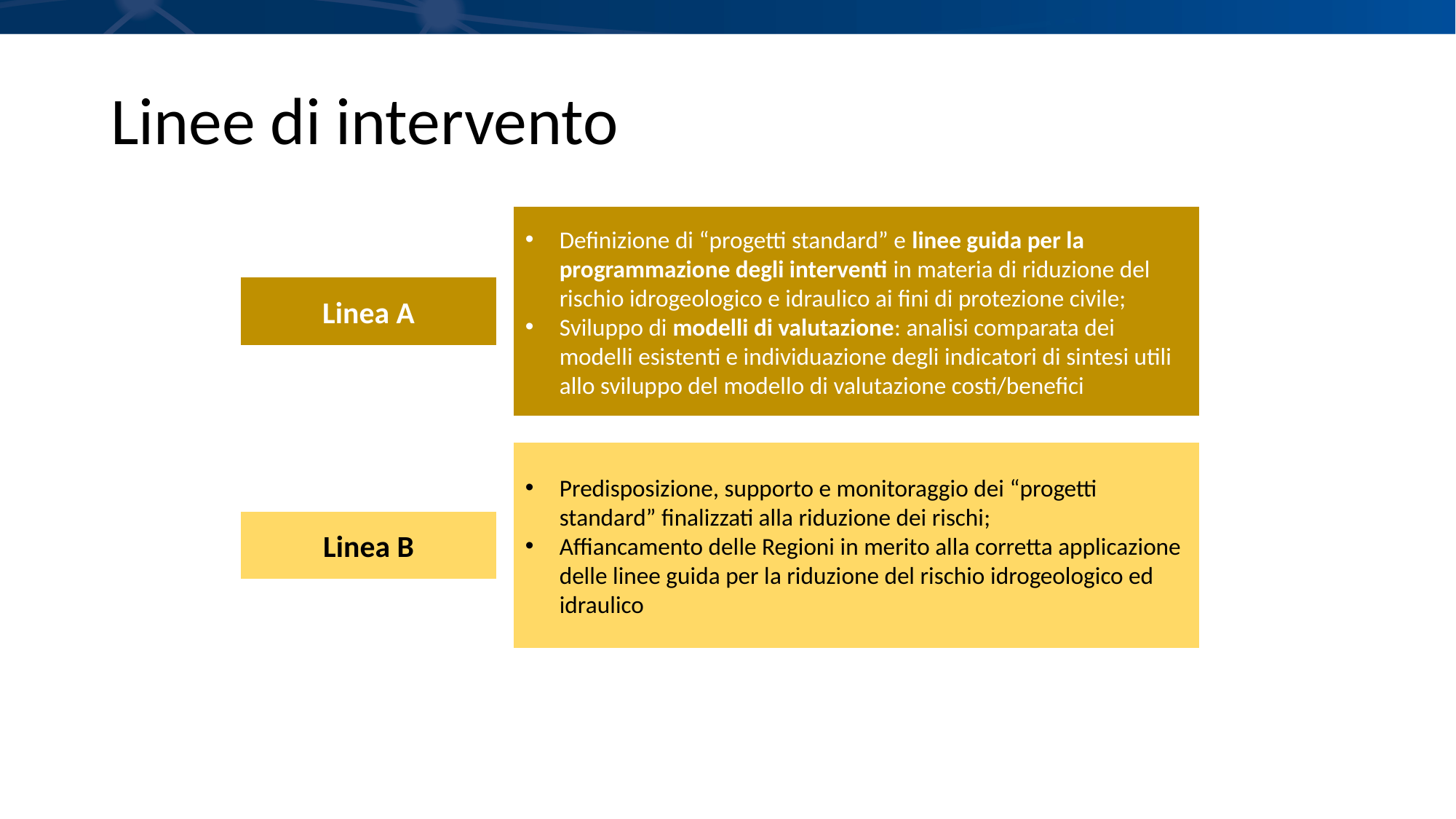

# Linee di intervento
Definizione di “progetti standard” e linee guida per la programmazione degli interventi in materia di riduzione del rischio idrogeologico e idraulico ai fini di protezione civile;
Sviluppo di modelli di valutazione: analisi comparata dei modelli esistenti e individuazione degli indicatori di sintesi utili allo sviluppo del modello di valutazione costi/benefici
Linea A
Predisposizione, supporto e monitoraggio dei “progetti standard” finalizzati alla riduzione dei rischi;
Affiancamento delle Regioni in merito alla corretta applicazione delle linee guida per la riduzione del rischio idrogeologico ed idraulico
Linea B
ROMA – 24 E 25 GENNAIO 2019